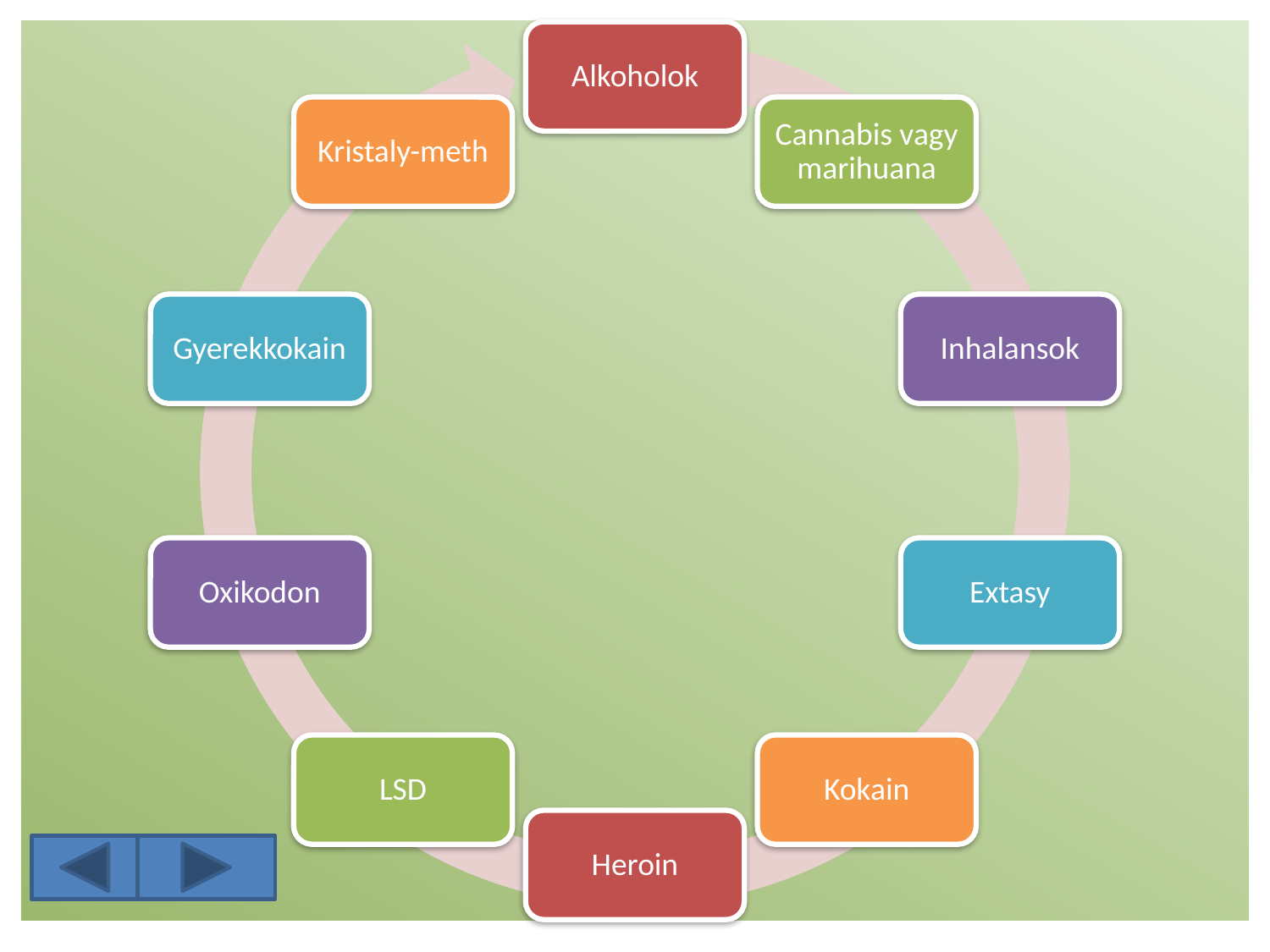

Alkoholok
Cannabis vagy marihuana
Inhalansok
Extasy
Kokain
Heroin
LSD
Oxikodon
Gyerekkokain
Kristaly-meth